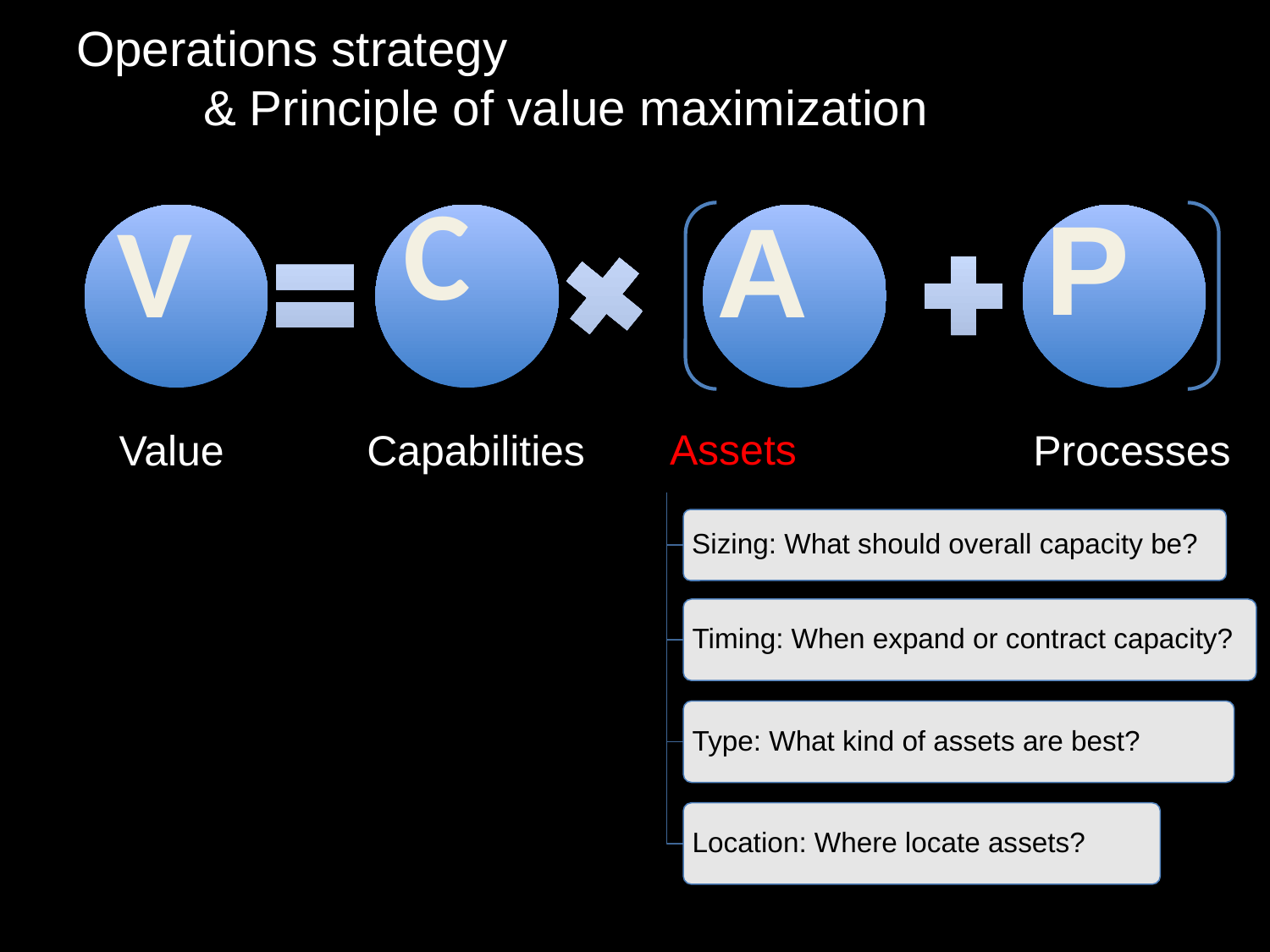

# Operations strategy & Principle of value maximization

A
C
P
V

Assets
Sizing: What should overall capacity be?
Timing: When expand or contract capacity?
Type: What kind of assets are best?
Location: Where locate assets?
Value
Capabilities
Processes